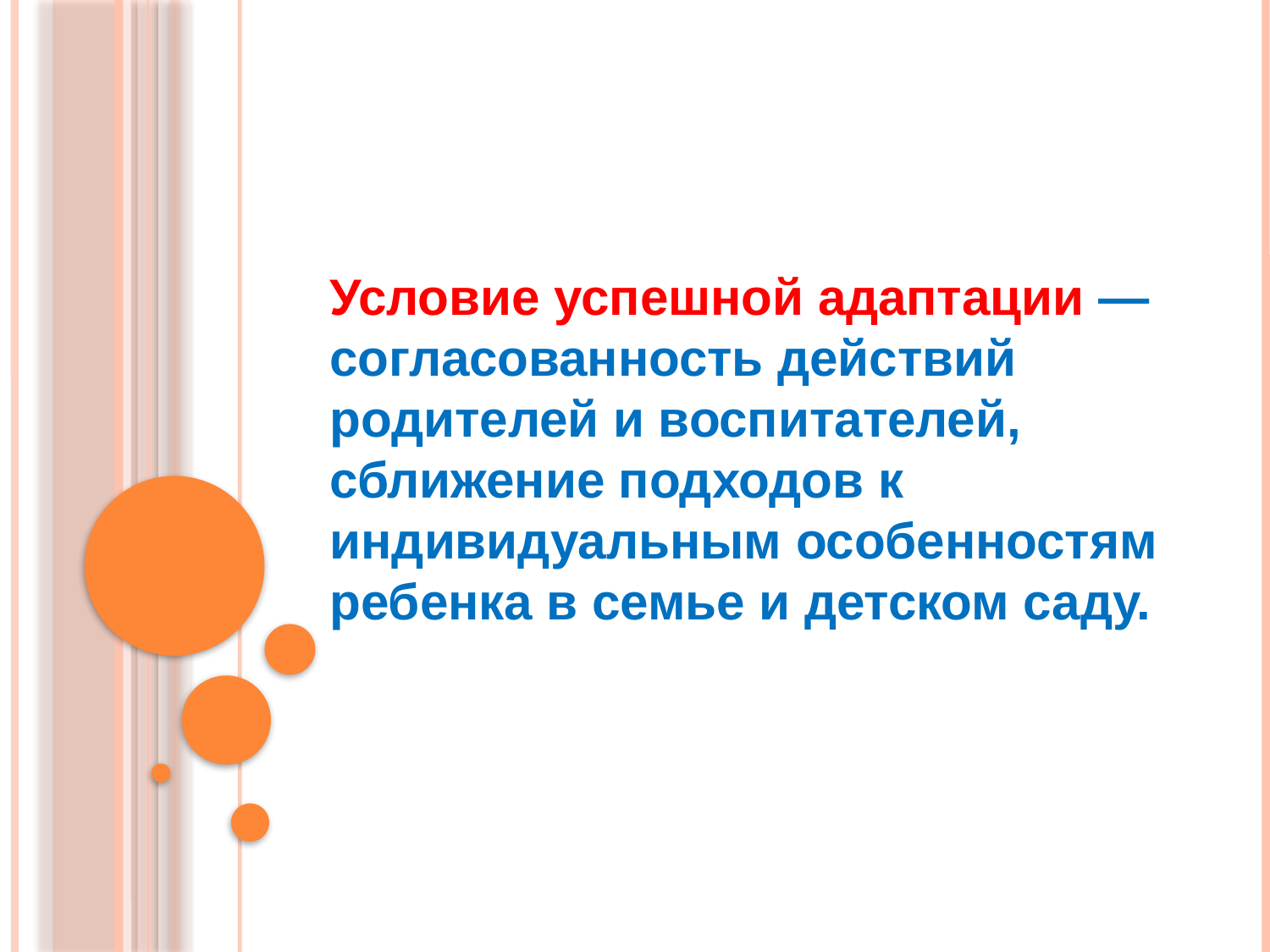

Условие успешной адаптации — согласованность действий родителей и воспитателей, сближение подходов к индивидуальным особенностям ребенка в семье и детском саду.